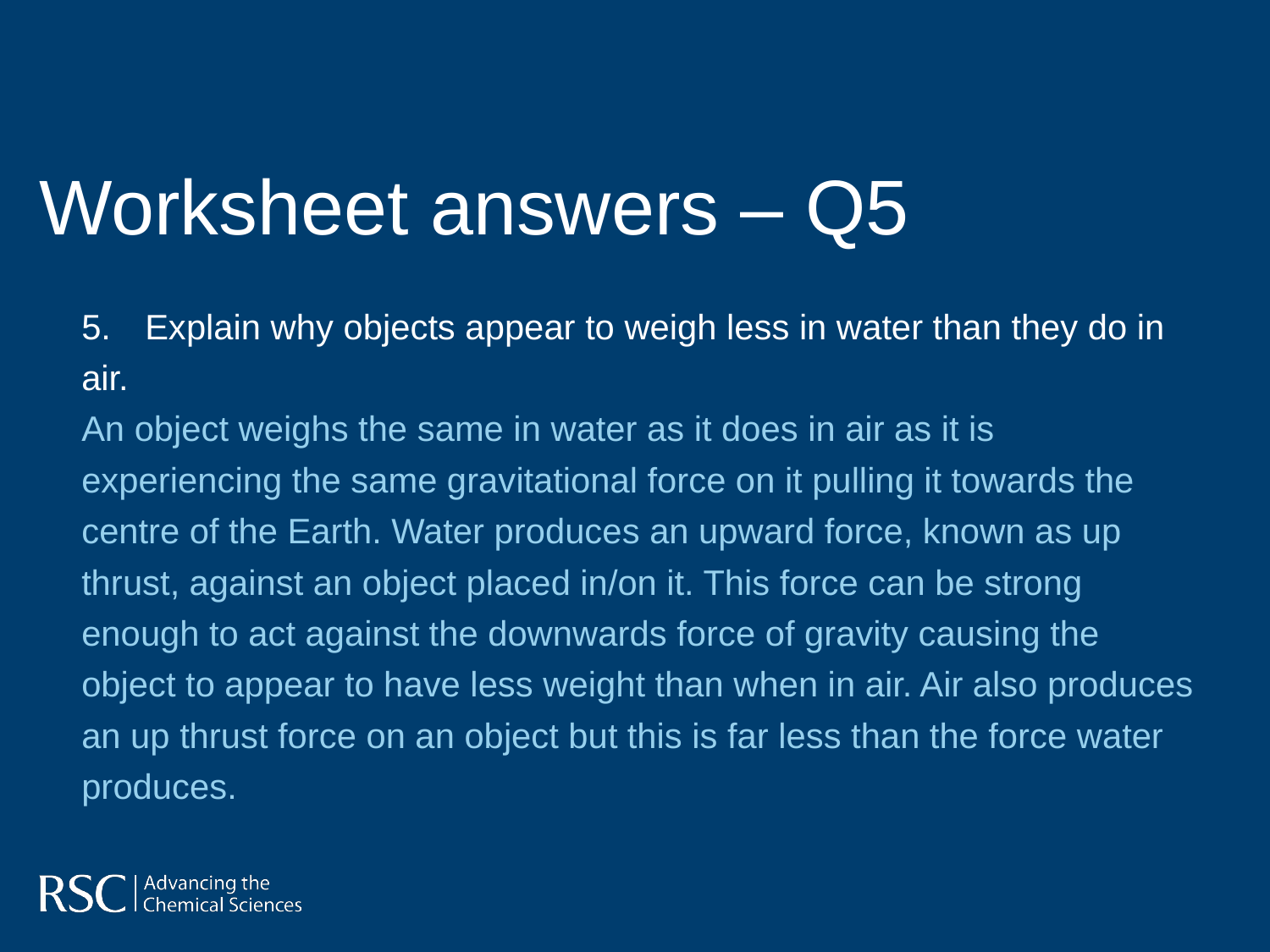

Worksheet answers – Q5

Explain why objects appear to weigh less in water than they do in
air.
An object weighs the same in water as it does in air as it is
experiencing the same gravitational force on it pulling it towards the
centre of the Earth. Water produces an upward force, known as up
thrust, against an object placed in/on it. This force can be strong
enough to act against the downwards force of gravity causing the
object to appear to have less weight than when in air. Air also produces
an up thrust force on an object but this is far less than the force water
produces.